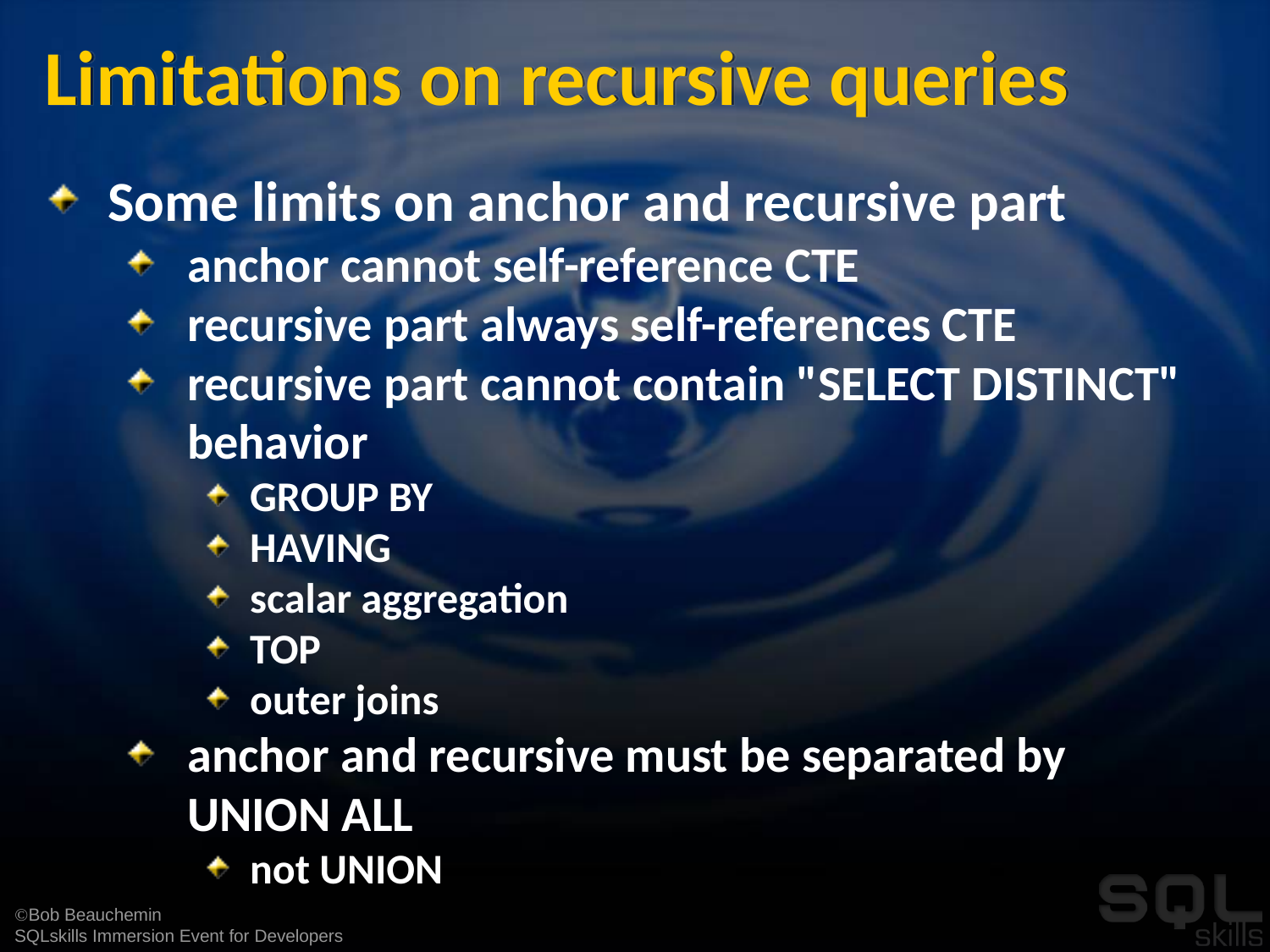

# Limitations on recursive queries
Some limits on anchor and recursive part
anchor cannot self-reference CTE
recursive part always self-references CTE
recursive part cannot contain "SELECT DISTINCT" behavior
GROUP BY
HAVING
scalar aggregation
TOP
outer joins
anchor and recursive must be separated by UNION ALL
not UNION